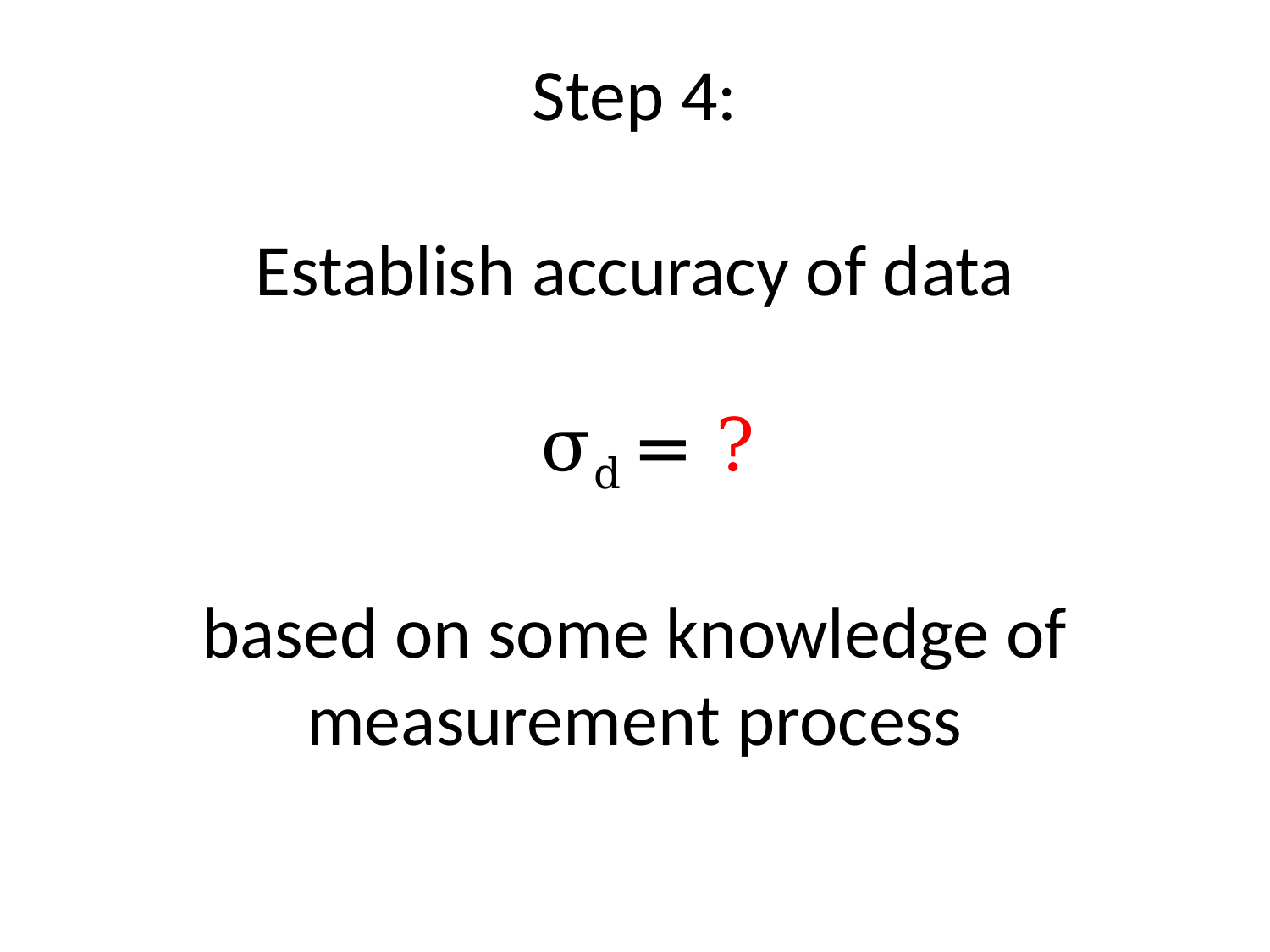

# Step 4: Establish accuracy of data σd = ? based on some knowledge of measurement process